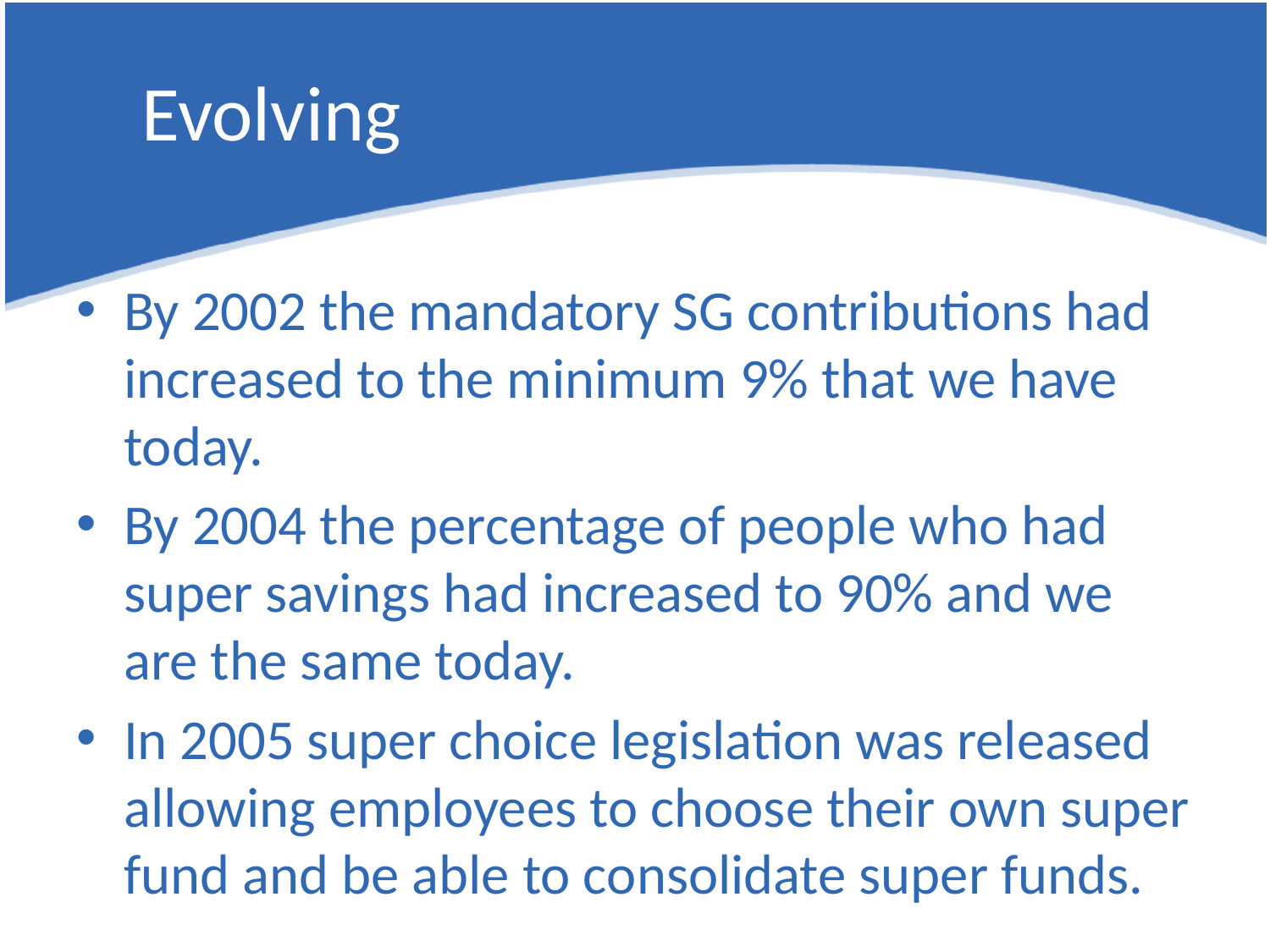

# Evolving
By 2002 the mandatory SG contributions had increased to the minimum 9% that we have today.
By 2004 the percentage of people who had super savings had increased to 90% and we are the same today.
In 2005 super choice legislation was released allowing employees to choose their own super fund and be able to consolidate super funds.